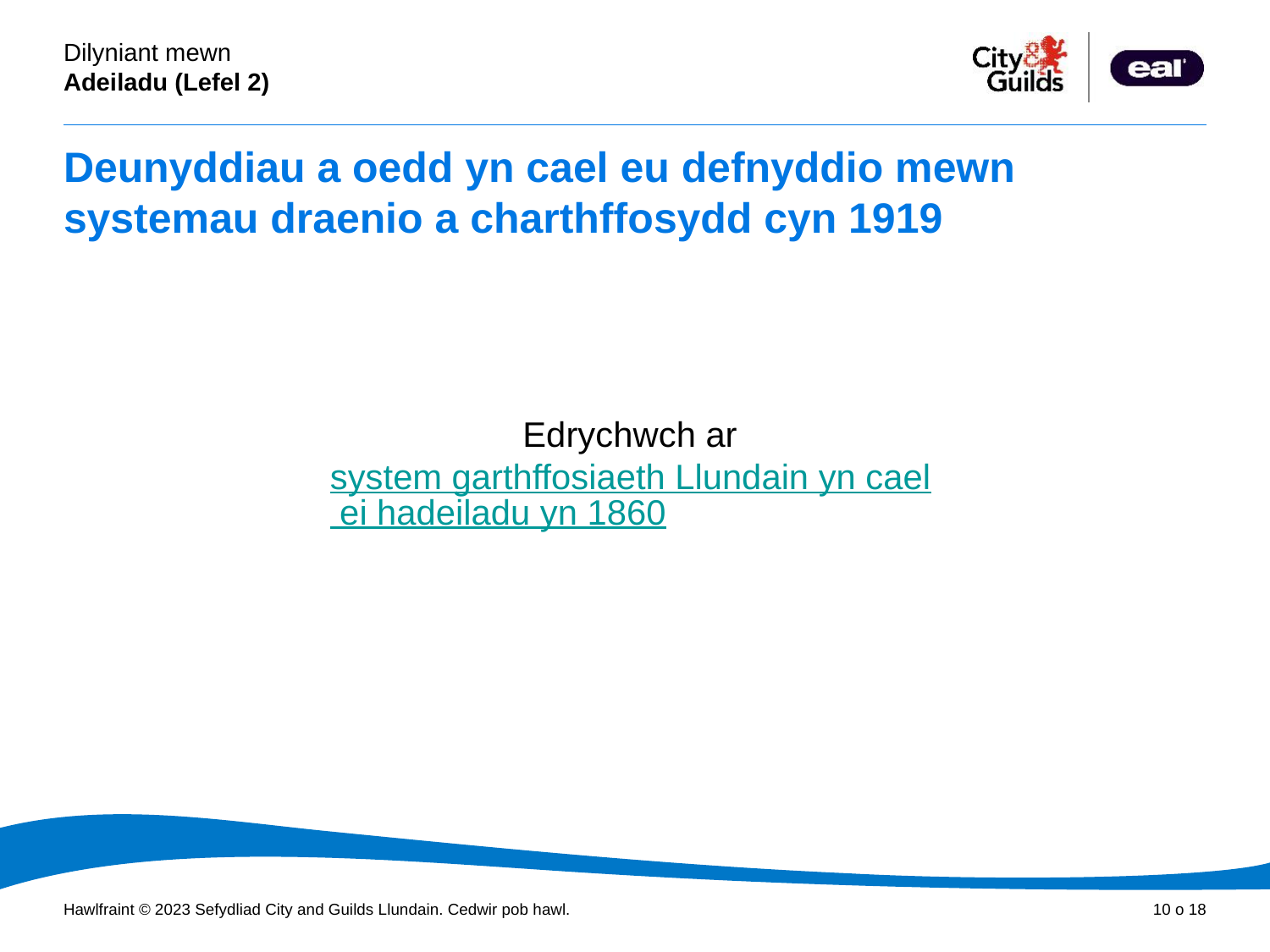

# Deunyddiau a oedd yn cael eu defnyddio mewn systemau draenio a charthffosydd cyn 1919
Edrychwch ar system garthffosiaeth Llundain yn cael ei hadeiladu yn 1860